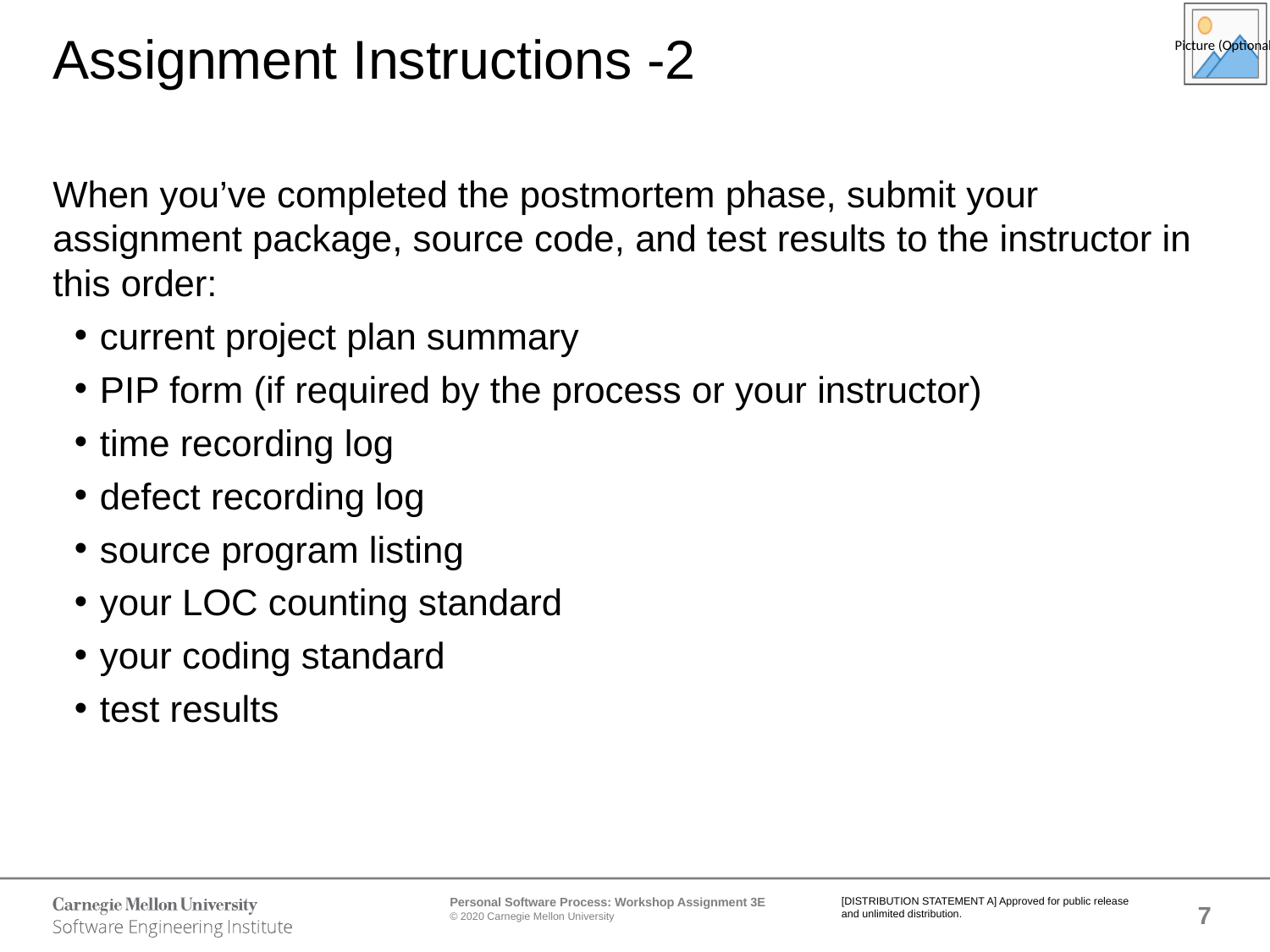

# Assignment Instructions -2
When you’ve completed the postmortem phase, submit your assignment package, source code, and test results to the instructor in this order:
current project plan summary
PIP form (if required by the process or your instructor)
time recording log
defect recording log
source program listing
your LOC counting standard
your coding standard
test results